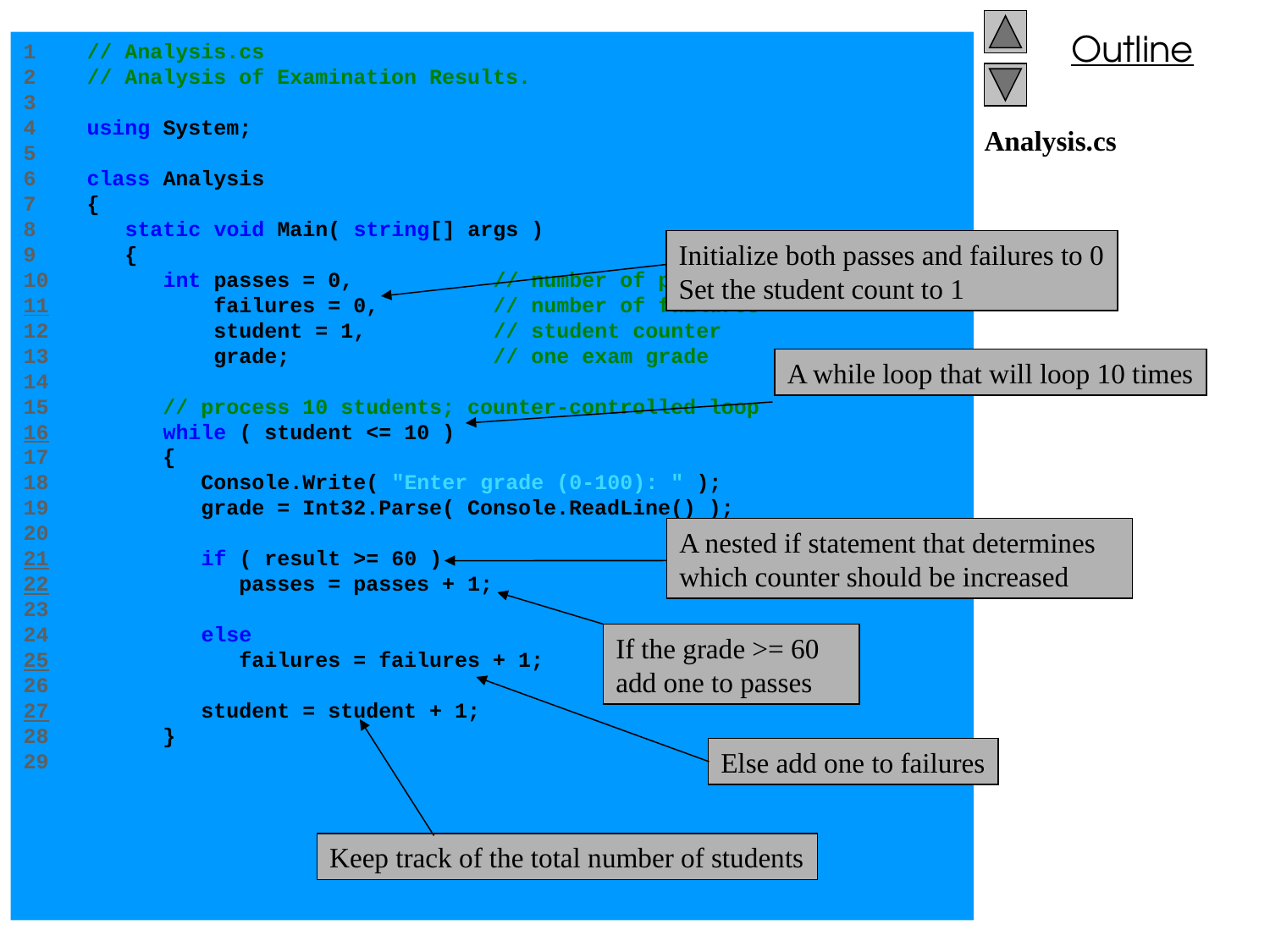

1    // Analysis.cs
2    // Analysis of Examination Results.
3
4    using System;
5
6    class Analysis
7    {
8       static void Main( string[] args )
9       {
10         int passes = 0,           // number of passes
11             failures = 0,         // number of failures
12             student = 1,          // student counter
13             grade;                // one exam grade
14
15         // process 10 students; counter-controlled loop
16         while ( student <= 10 )
17         {
18            Console.Write( "Enter grade (0-100): " );
19            grade = Int32.Parse( Console.ReadLine() );
20
21            if ( result >= 60 )
22               passes = passes + 1;
23
24            else
25               failures = failures + 1;
26
27            student = student + 1;
28         }
29
# Analysis.cs
Initialize both passes and failures to 0
Set the student count to 1

A while loop that will loop 10 times

A nested if statement that determines which counter should be increased

If the grade >= 60 add one to passes

Else add one to failures

Keep track of the total number of students